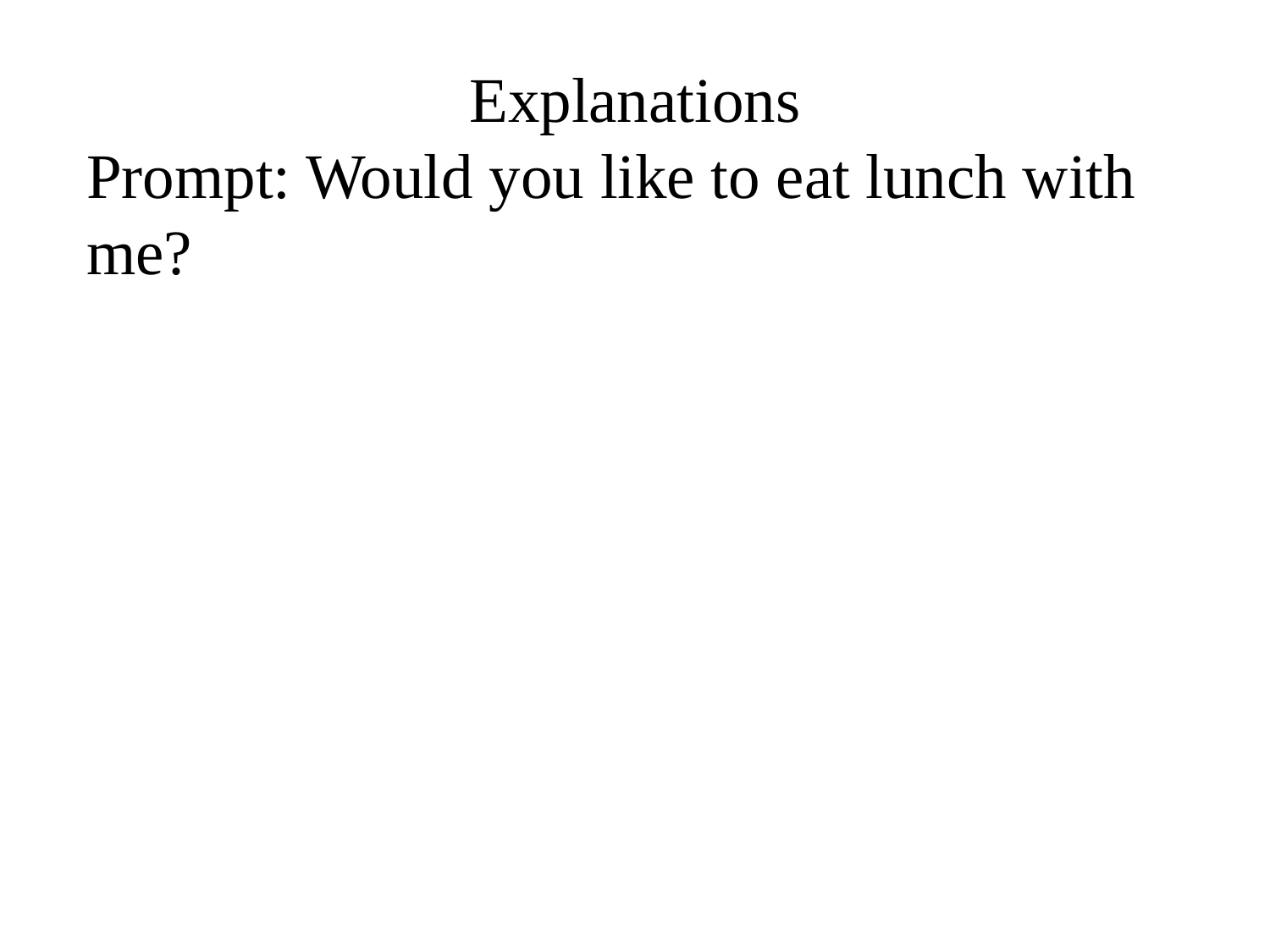

Explanations
Prompt: Would you like to eat lunch with me?